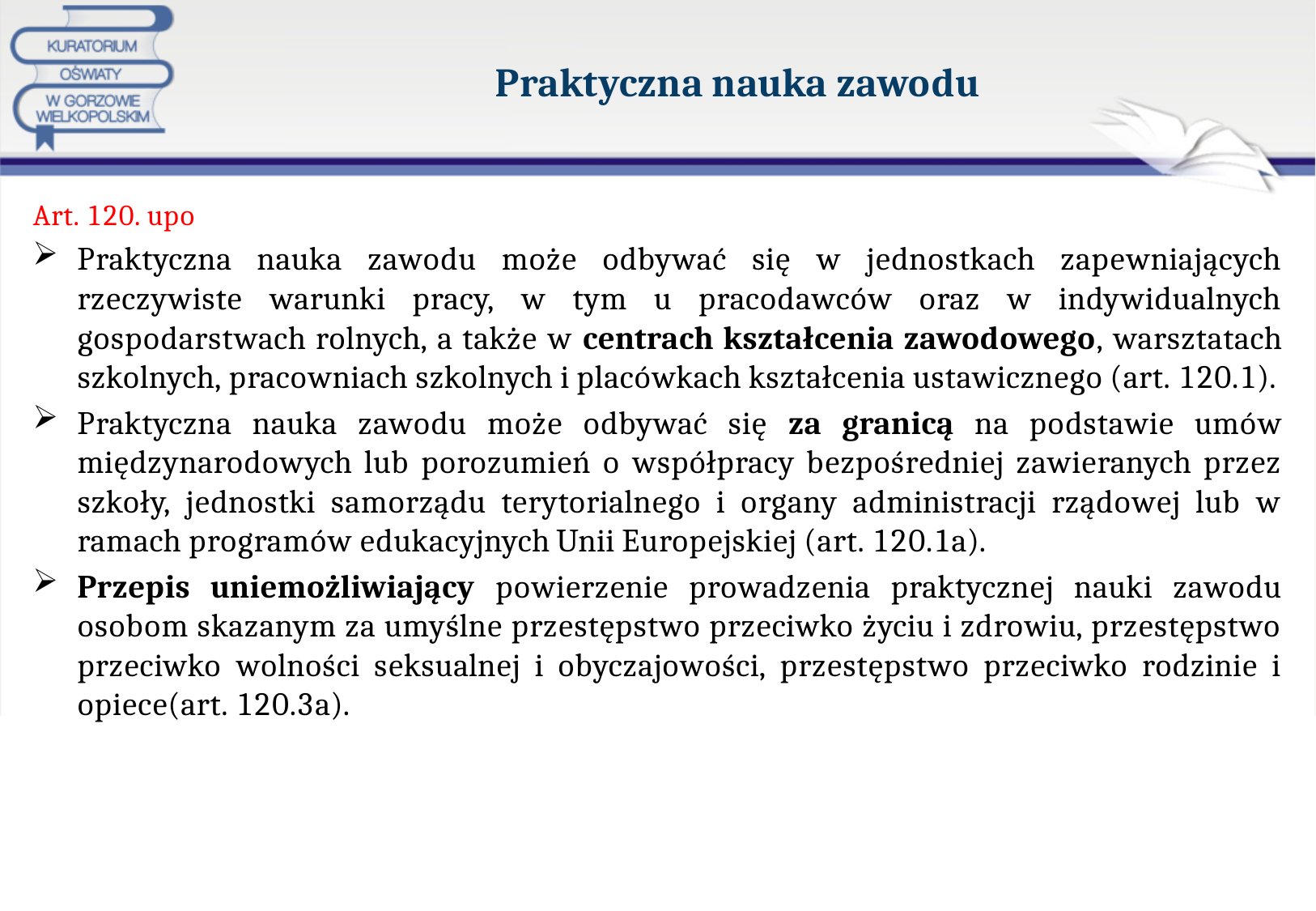

# Praktyczna nauka zawodu
Art. 120. upo
Praktyczna nauka zawodu może odbywać się w jednostkach zapewniających rzeczywiste warunki pracy, w tym u pracodawców oraz w indywidualnych gospodarstwach rolnych, a także w centrach kształcenia zawodowego, warsztatach szkolnych, pracowniach szkolnych i placówkach kształcenia ustawicznego (art. 120.1).
Praktyczna nauka zawodu może odbywać się za granicą na podstawie umów międzynarodowych lub porozumień o współpracy bezpośredniej zawieranych przez szkoły, jednostki samorządu terytorialnego i organy administracji rządowej lub w ramach programów edukacyjnych Unii Europejskiej (art. 120.1a).
Przepis uniemożliwiający powierzenie prowadzenia praktycznej nauki zawodu osobom skazanym za umyślne przestępstwo przeciwko życiu i zdrowiu, przestępstwo przeciwko wolności seksualnej i obyczajowości, przestępstwo przeciwko rodzinie i opiece(art. 120.3a).